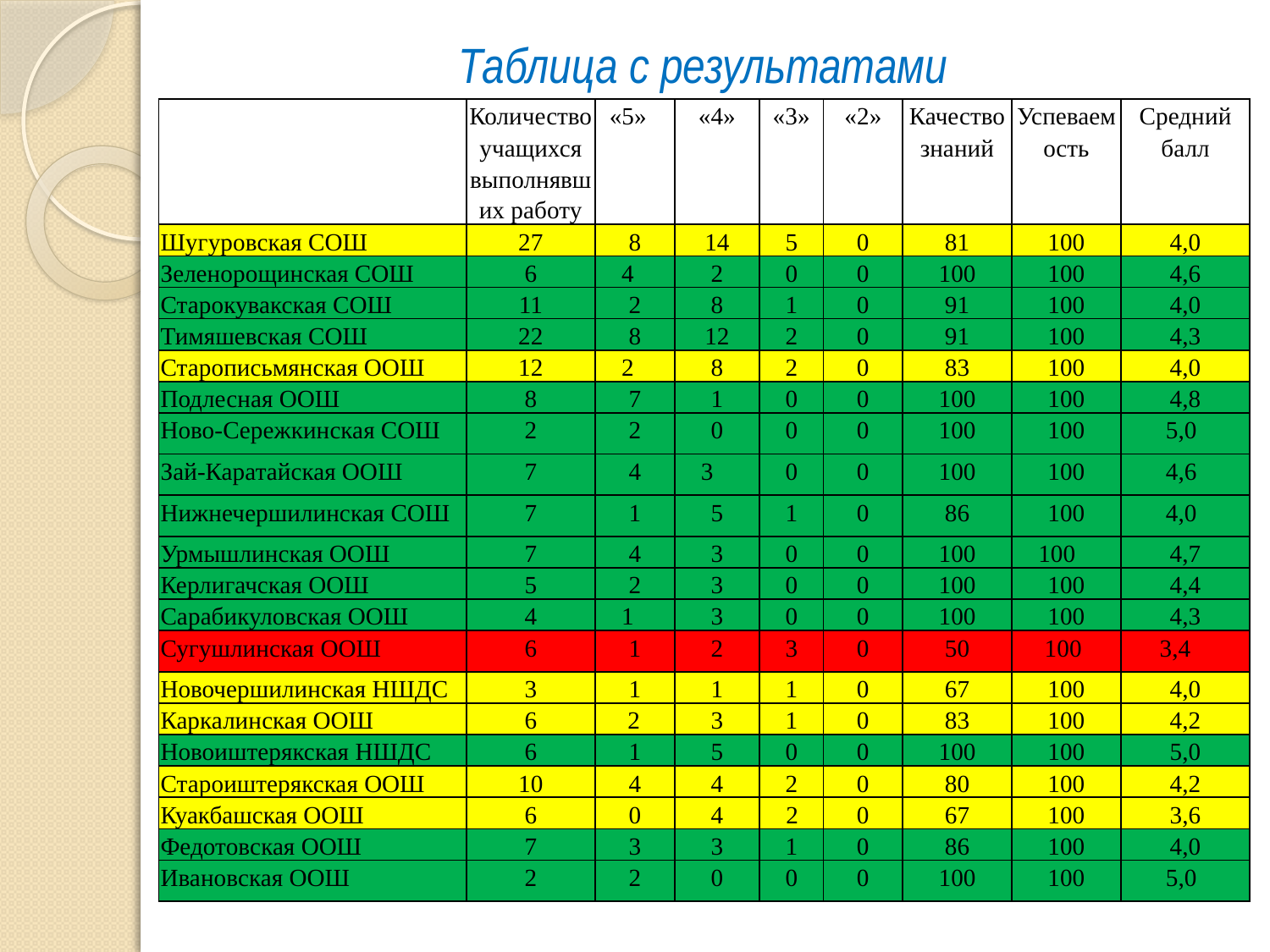

# Таблица с результатами
|  | Количество учащихся выполнявших работу | «5» | «4» | «3» | «2» | Качество знаний | Успеваемость | Средний балл |
| --- | --- | --- | --- | --- | --- | --- | --- | --- |
| Шугуровская СОШ | 27 | 8 | 14 | 5 | 0 | 81 | 100 | 4,0 |
| Зеленорощинская СОШ | 6 | 4 | 2 | 0 | 0 | 100 | 100 | 4,6 |
| Старокувакская СОШ | 11 | 2 | 8 | 1 | 0 | 91 | 100 | 4,0 |
| Тимяшевская СОШ | 22 | 8 | 12 | 2 | 0 | 91 | 100 | 4,3 |
| Старописьмянская ООШ | 12 | 2 | 8 | 2 | 0 | 83 | 100 | 4,0 |
| Подлесная ООШ | 8 | 7 | 1 | 0 | 0 | 100 | 100 | 4,8 |
| Ново-Сережкинская СОШ | 2 | 2 | 0 | 0 | 0 | 100 | 100 | 5,0 |
| Зай-Каратайская ООШ | 7 | 4 | 3 | 0 | 0 | 100 | 100 | 4,6 |
| Нижнечершилинская СОШ | 7 | 1 | 5 | 1 | 0 | 86 | 100 | 4,0 |
| Урмышлинская ООШ | 7 | 4 | 3 | 0 | 0 | 100 | 100 | 4,7 |
| Керлигачская ООШ | 5 | 2 | 3 | 0 | 0 | 100 | 100 | 4,4 |
| Сарабикуловская ООШ | 4 | 1 | 3 | 0 | 0 | 100 | 100 | 4,3 |
| Сугушлинская ООШ | 6 | 1 | 2 | 3 | 0 | 50 | 100 | 3,4 |
| Новочершилинская НШДС | 3 | 1 | 1 | 1 | 0 | 67 | 100 | 4,0 |
| Каркалинская ООШ | 6 | 2 | 3 | 1 | 0 | 83 | 100 | 4,2 |
| Новоиштерякская НШДС | 6 | 1 | 5 | 0 | 0 | 100 | 100 | 5,0 |
| Староиштерякская ООШ | 10 | 4 | 4 | 2 | 0 | 80 | 100 | 4,2 |
| Куакбашская ООШ | 6 | 0 | 4 | 2 | 0 | 67 | 100 | 3,6 |
| Федотовская ООШ | 7 | 3 | 3 | 1 | 0 | 86 | 100 | 4,0 |
| Ивановская ООШ | 2 | 2 | 0 | 0 | 0 | 100 | 100 | 5,0 |